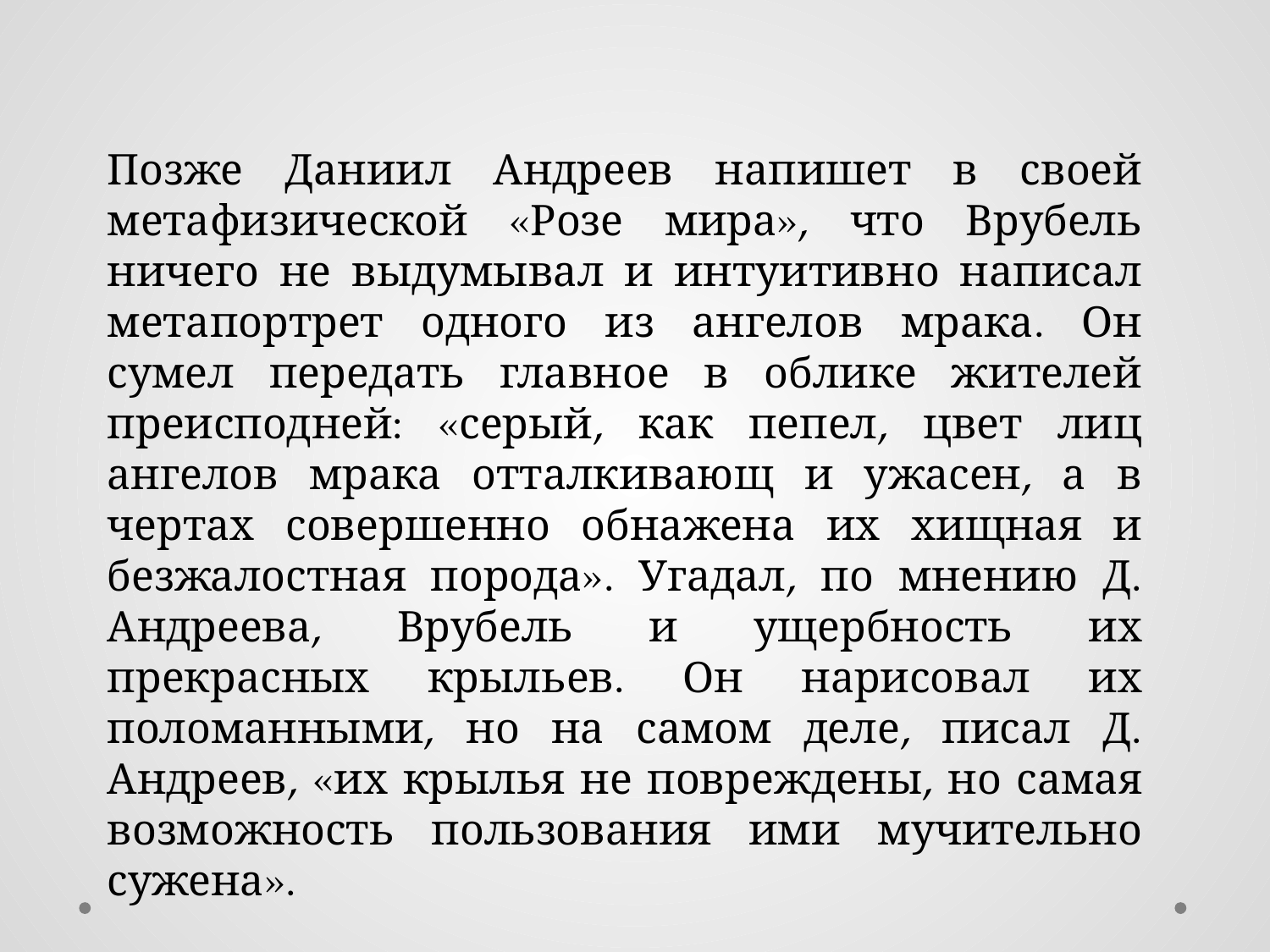

Позже Даниил Андреев напишет в своей метафизической «Розе мира», что Врубель ничего не выдумывал и интуитивно написал метапортрет одного из ангелов мрака. Он сумел передать главное в облике жителей преисподней: «серый, как пепел, цвет лиц ангелов мрака отталкивающ и ужасен, а в чертах совершенно обнажена их хищная и безжалостная порода». Угадал, по мнению Д. Андреева, Врубель и ущербность их прекрасных крыльев. Он нарисовал их поломанными, но на самом деле, писал Д. Андреев, «их крылья не повреждены, но самая возможность пользования ими мучительно сужена».